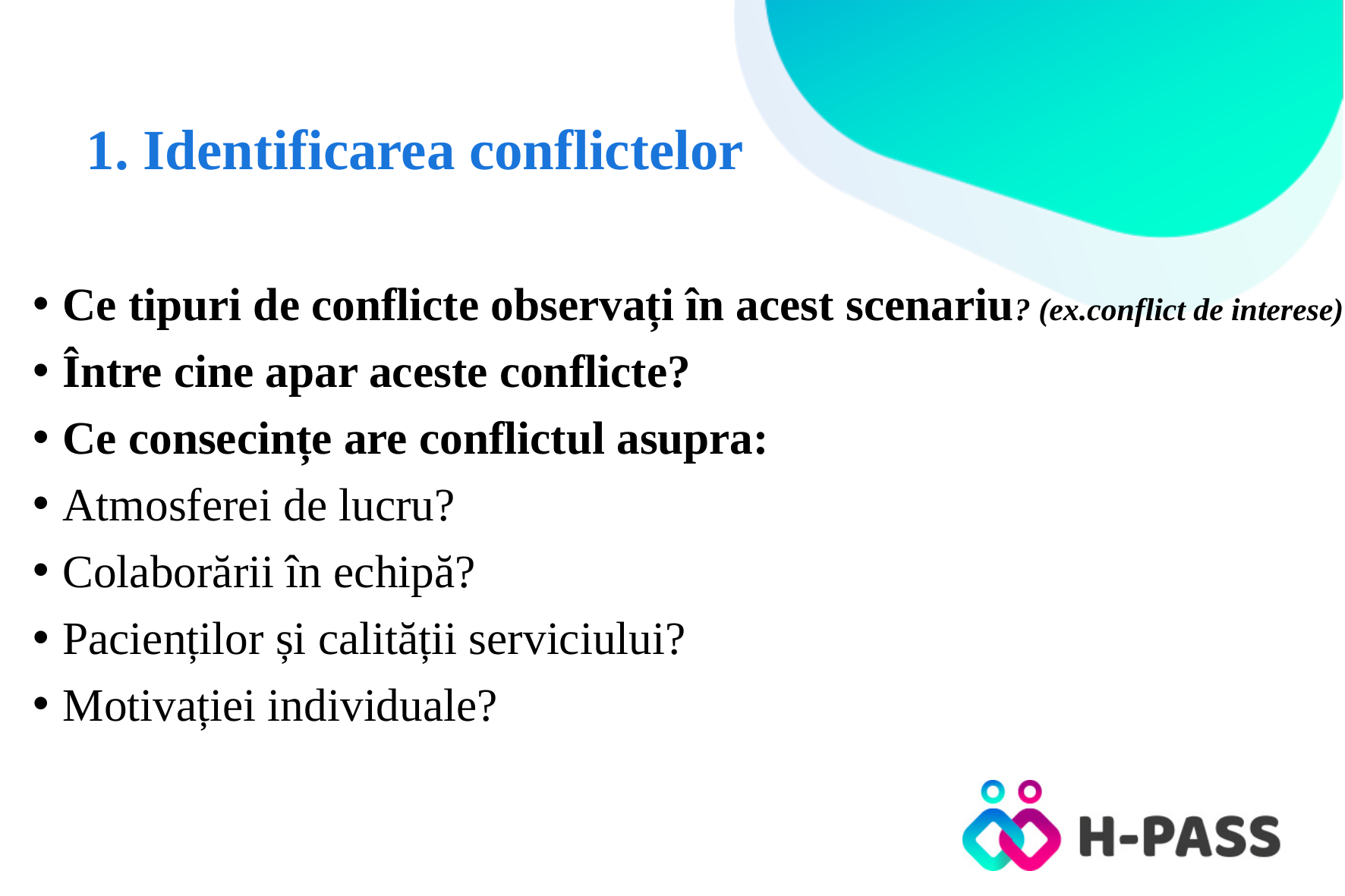

# 1. Identificarea conflictelor
Ce tipuri de conflicte observați în acest scenariu? (ex.conflict de interese)
Între cine apar aceste conflicte?
Ce consecințe are conflictul asupra:
Atmosferei de lucru?
Colaborării în echipă?
Pacienților și calității serviciului?
Motivației individuale?